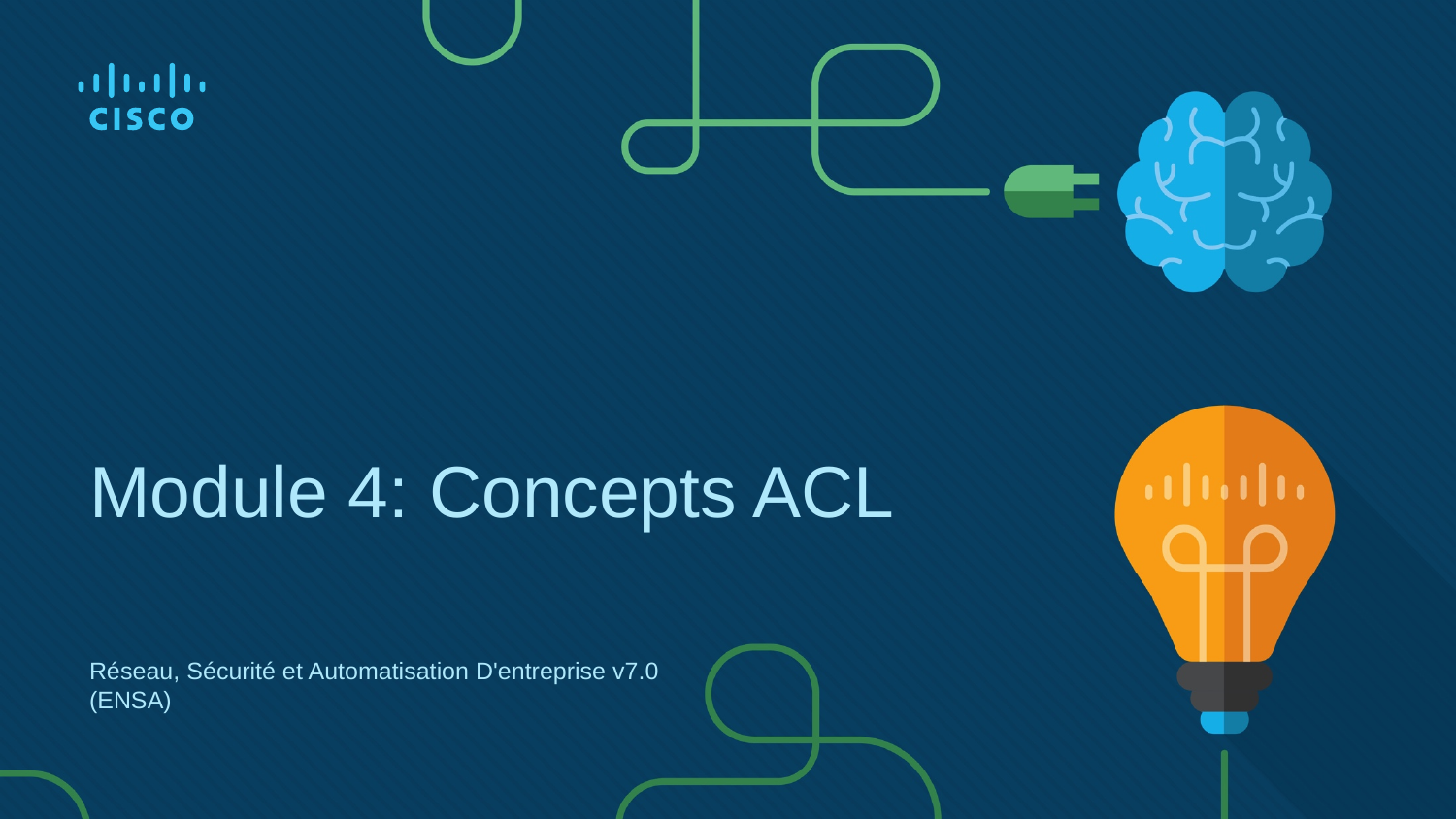

# Module 4: Concepts ACL
Réseau, Sécurité et Automatisation D'entreprise v7.0
(ENSA)